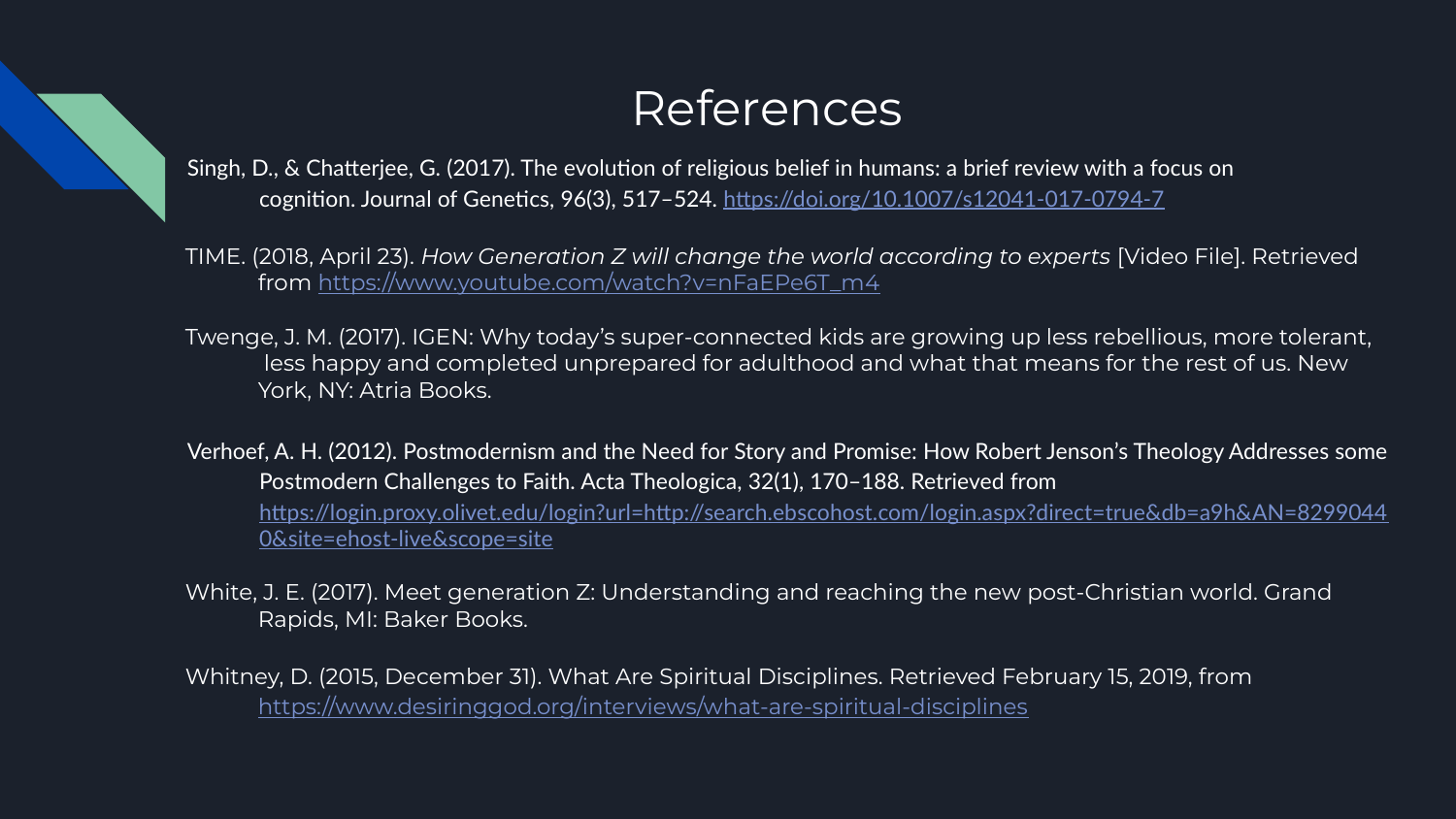

# References
Singh, D., & Chatterjee, G. (2017). The evolution of religious belief in humans: a brief review with a focus on cognition. Journal of Genetics, 96(3), 517–524. https://doi.org/10.1007/s12041-017-0794-7

TIME. (2018, April 23). How Generation Z will change the world according to experts [Video File]. Retrieved
from https://www.youtube.com/watch?v=nFaEPe6T_m4

Twenge, J. M. (2017). IGEN: Why today’s super-connected kids are growing up less rebellious, more tolerant,
 less happy and completed unprepared for adulthood and what that means for the rest of us. New
York, NY: Atria Books.

Verhoef, A. H. (2012). Postmodernism and the Need for Story and Promise: How Robert Jenson’s Theology Addresses some Postmodern Challenges to Faith. Acta Theologica, 32(1), 170–188. Retrieved from https://login.proxy.olivet.edu/login?url=http://search.ebscohost.com/login.aspx?direct=true&db=a9h&AN=82990440&site=ehost-live&scope=site

White, J. E. (2017). Meet generation Z: Understanding and reaching the new post-Christian world. Grand
Rapids, MI: Baker Books.

Whitney, D. (2015, December 31). What Are Spiritual Disciplines. Retrieved February 15, 2019, from
https://www.desiringgod.org/interviews/what-are-spiritual-disciplines